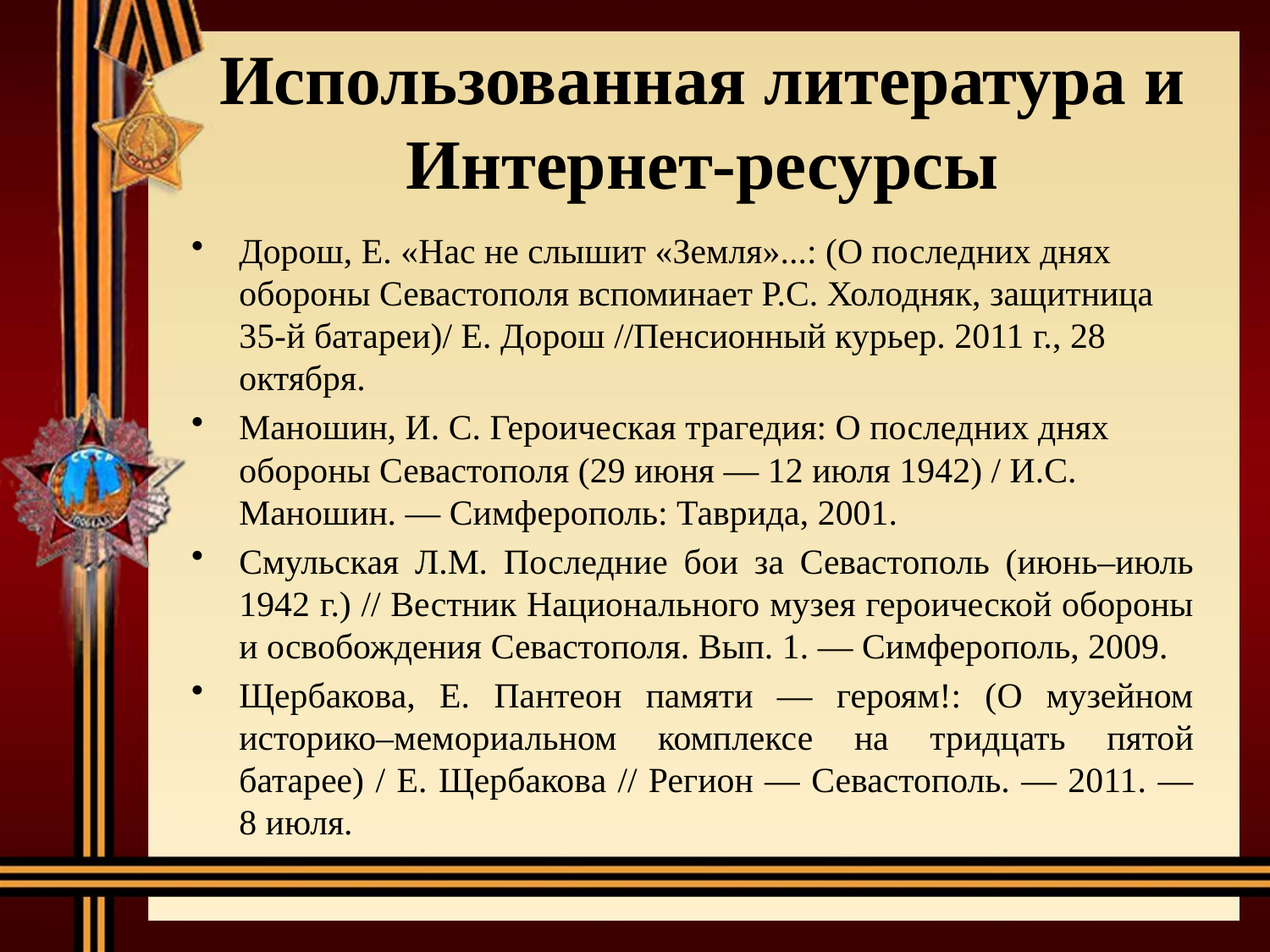

# Использованная литература и Интернет-ресурсы
Дорош, Е. «Нас не слышит «Земля»...: (О последних днях обороны Севастополя вспоминает Р.С. Холодняк, защитница 35-й батареи)/ Е. Дорош //Пенсионный курьер. 2011 г., 28 октября.
Маношин, И. С. Героическая трагедия: О последних днях обороны Севастополя (29 июня — 12 июля 1942) / И.С. Маношин. — Симферополь: Таврида, 2001.
Смульская Л.М. Последние бои за Севастополь (июнь–июль 1942 г.) // Вестник Национального музея героической обороны и освобождения Севастополя. Вып. 1. — Симферополь, 2009.
Щербакова, Е. Пантеон памяти — героям!: (О музейном историко–мемориальном комплексе на тридцать пятой батарее) / Е. Щербакова // Регион — Севастополь. — 2011. — 8 июля.